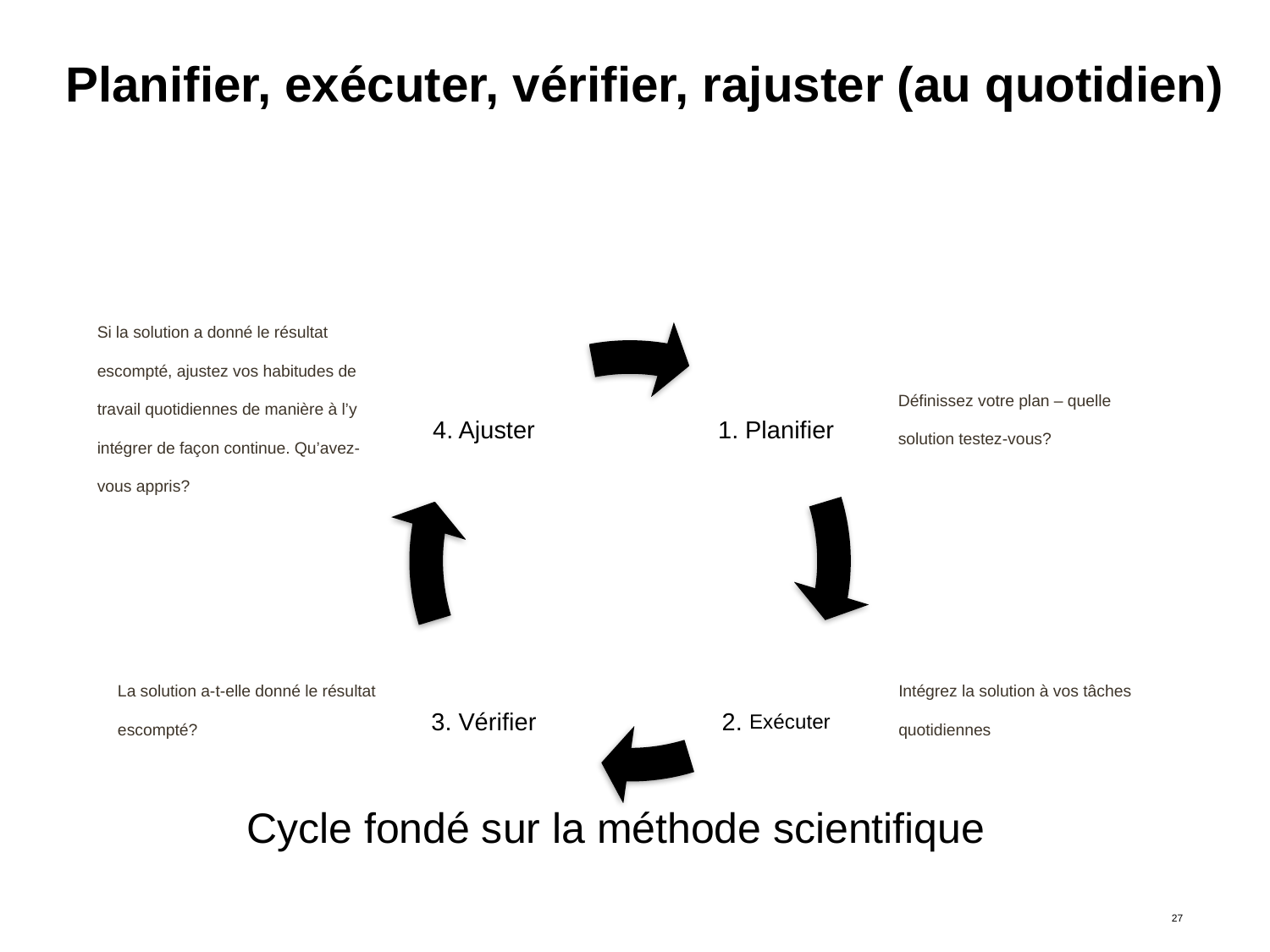

# Planifier, exécuter, vérifier, rajuster (au quotidien)

Cycle fondé sur la méthode scientifique
Si la solution a donné le résultat escompté, ajustez vos habitudes de travail quotidiennes de manière à l’y intégrer de façon continue. Qu’avez-vous appris?
1. Planifier
2. Exécuter
3. Vérifier
4. Ajuster
Définissez votre plan – quelle solution testez-vous?
La solution a-t-elle donné le résultat escompté?
Intégrez la solution à vos tâches quotidiennes
27